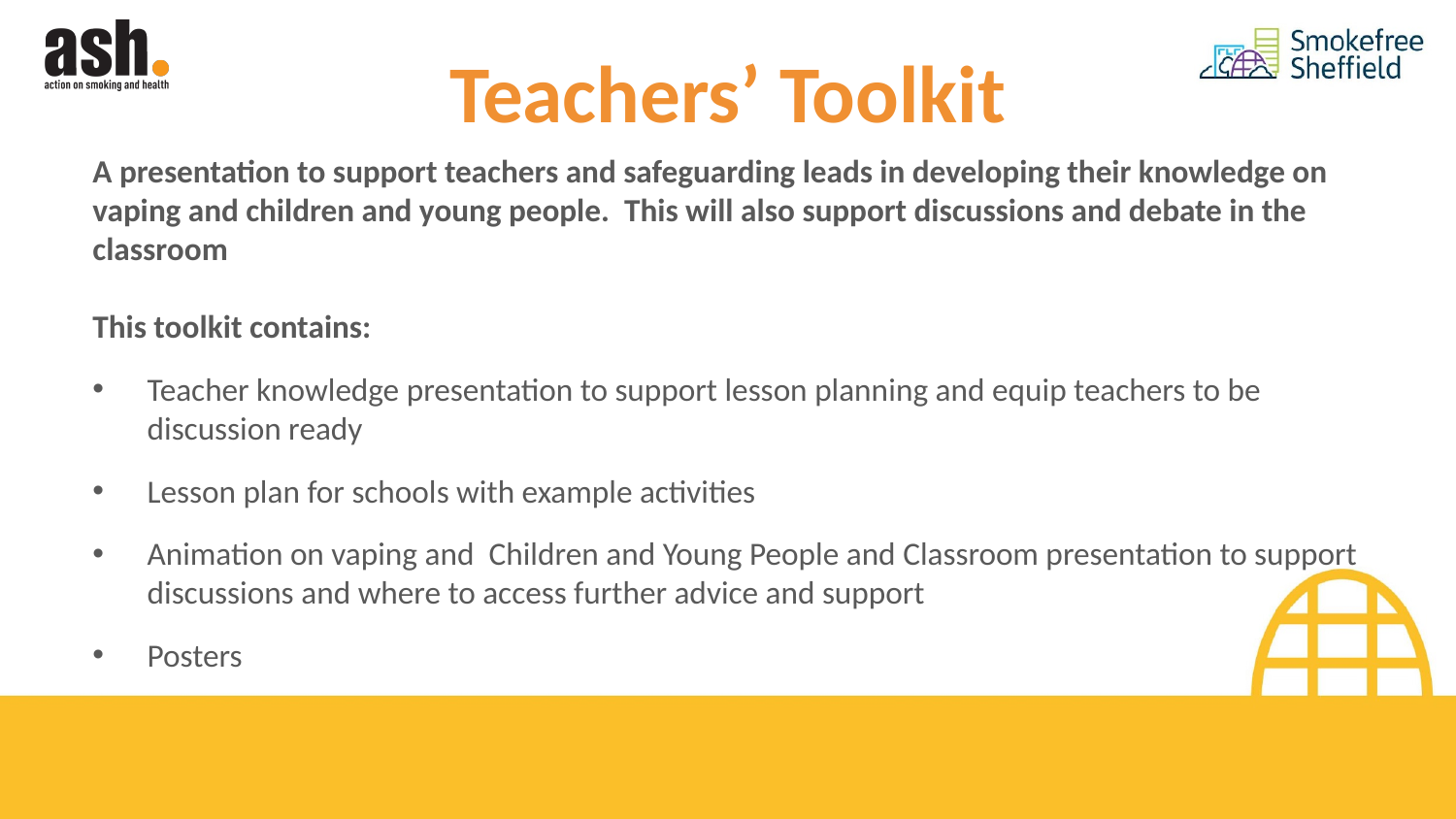

# Teachers’ Toolkit
A presentation to support teachers and safeguarding leads in developing their knowledge on vaping and children and young people.  This will also support discussions and debate in the classroom

This toolkit contains:
Teacher knowledge presentation to support lesson planning and equip teachers to be discussion ready
Lesson plan for schools with example activities
Animation on vaping and  Children and Young People and Classroom presentation to support discussions and where to access further advice and support
Posters